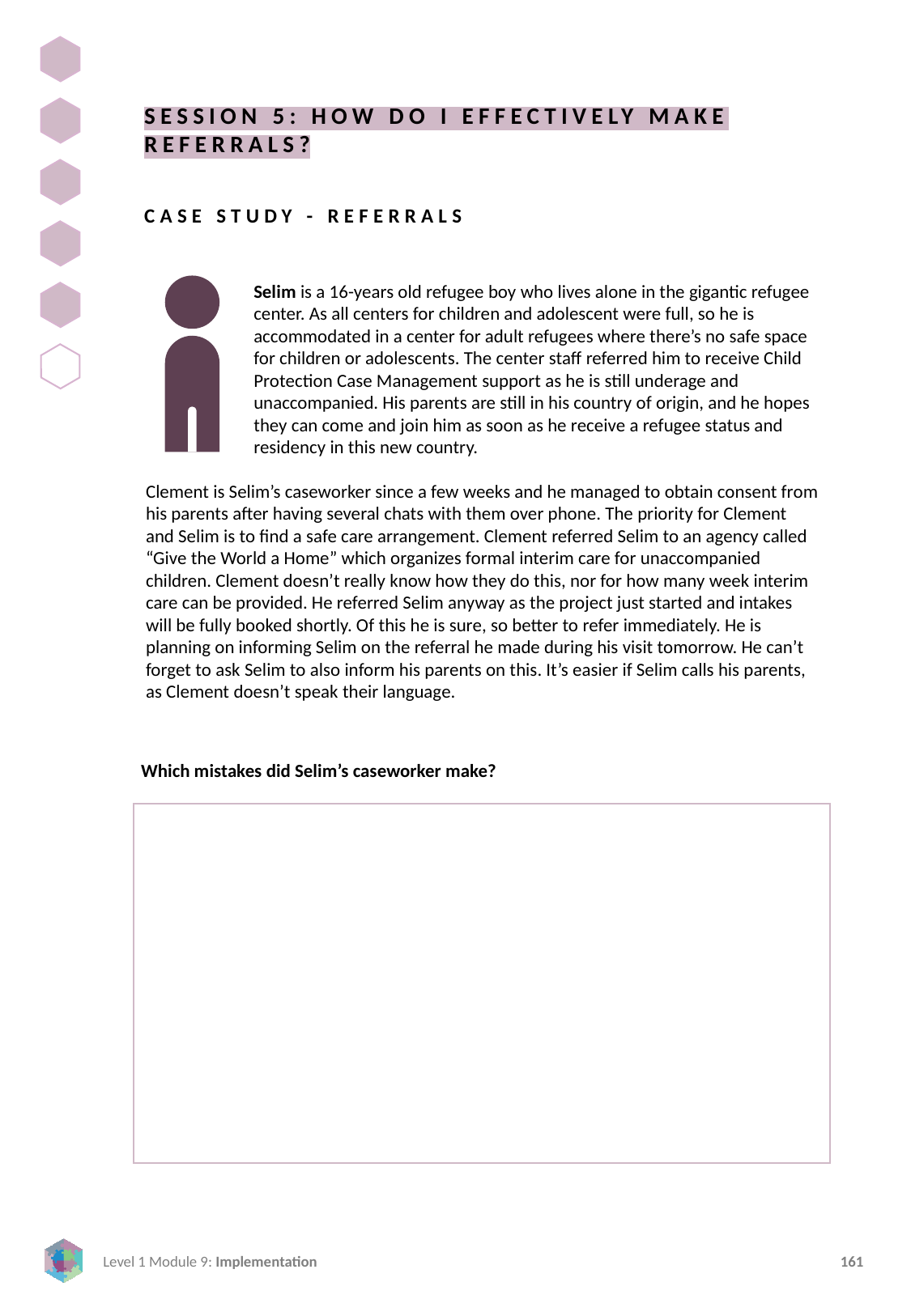

SESSION 5: HOW DO I EFFECTIVELY MAKE REFERRALS?

CASE STUDY - REFERRALS

Selim is a 16-years old refugee boy who lives alone in the gigantic refugee center. As all centers for children and adolescent were full, so he is accommodated in a center for adult refugees where there’s no safe space for children or adolescents. The center staff referred him to receive Child Protection Case Management support as he is still underage and unaccompanied. His parents are still in his country of origin, and he hopes they can come and join him as soon as he receive a refugee status and residency in this new country.

Clement is Selim’s caseworker since a few weeks and he managed to obtain consent from his parents after having several chats with them over phone. The priority for Clement and Selim is to find a safe care arrangement. Clement referred Selim to an agency called “Give the World a Home” which organizes formal interim care for unaccompanied children. Clement doesn’t really know how they do this, nor for how many week interim care can be provided. He referred Selim anyway as the project just started and intakes will be fully booked shortly. Of this he is sure, so better to refer immediately. He is planning on informing Selim on the referral he made during his visit tomorrow. He can’t forget to ask Selim to also inform his parents on this. It’s easier if Selim calls his parents, as Clement doesn’t speak their language.

Which mistakes did Selim’s caseworker make?